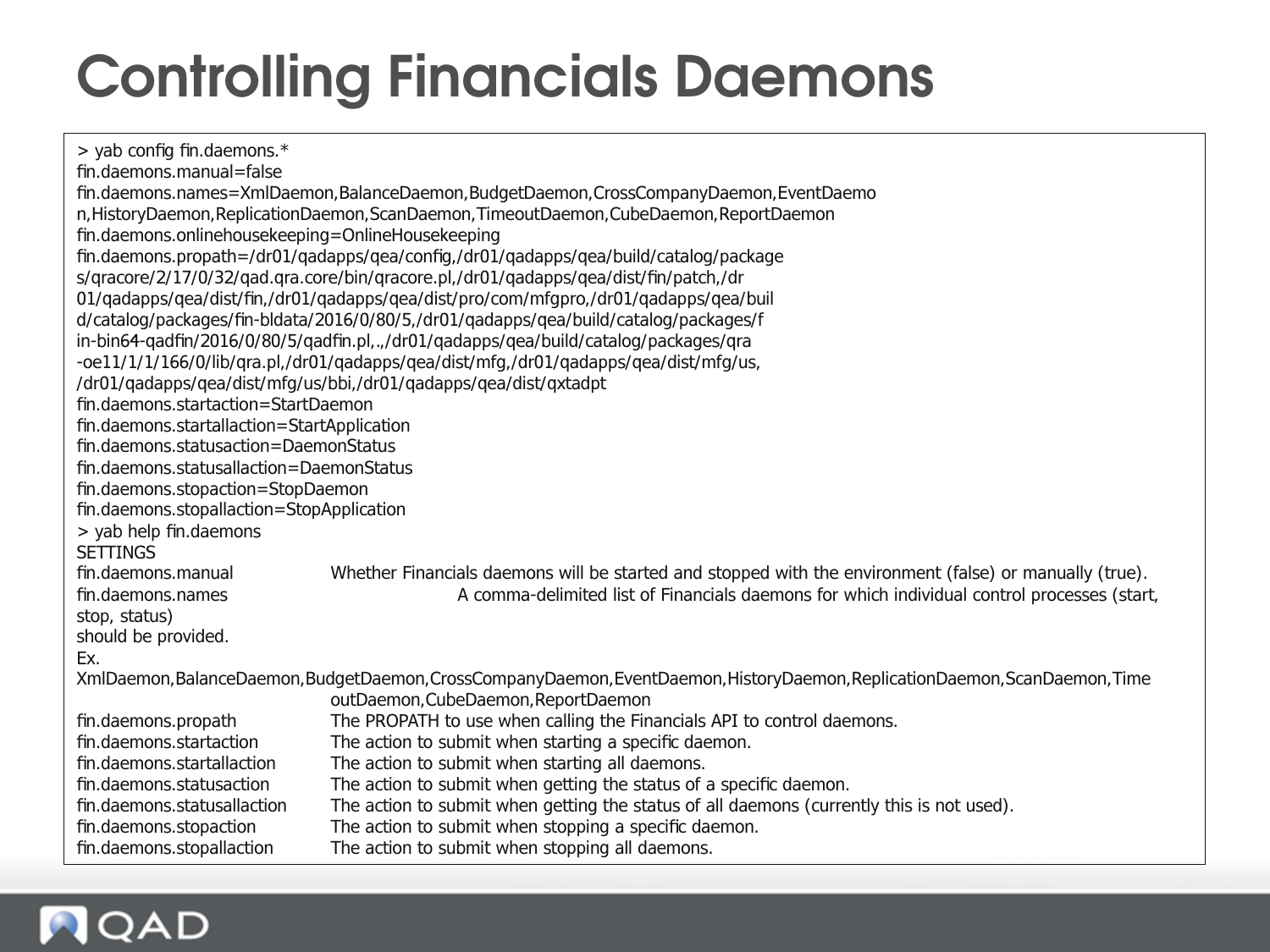

# Controlling Financials Daemons
> yab config fin.daemons.*
fin.daemons.manual=false
fin.daemons.names=XmlDaemon,BalanceDaemon,BudgetDaemon,CrossCompanyDaemon,EventDaemo
n,HistoryDaemon,ReplicationDaemon,ScanDaemon,TimeoutDaemon,CubeDaemon,ReportDaemon
fin.daemons.onlinehousekeeping=OnlineHousekeeping
fin.daemons.propath=/dr01/qadapps/qea/config,/dr01/qadapps/qea/build/catalog/package
s/qracore/2/17/0/32/qad.qra.core/bin/qracore.pl,/dr01/qadapps/qea/dist/fin/patch,/dr
01/qadapps/qea/dist/fin,/dr01/qadapps/qea/dist/pro/com/mfgpro,/dr01/qadapps/qea/buil
d/catalog/packages/fin-bldata/2016/0/80/5,/dr01/qadapps/qea/build/catalog/packages/f
in-bin64-qadfin/2016/0/80/5/qadfin.pl,.,/dr01/qadapps/qea/build/catalog/packages/qra
-oe11/1/1/166/0/lib/qra.pl,/dr01/qadapps/qea/dist/mfg,/dr01/qadapps/qea/dist/mfg/us,
/dr01/qadapps/qea/dist/mfg/us/bbi,/dr01/qadapps/qea/dist/qxtadpt
fin.daemons.startaction=StartDaemon
fin.daemons.startallaction=StartApplication
fin.daemons.statusaction=DaemonStatus
fin.daemons.statusallaction=DaemonStatus
fin.daemons.stopaction=StopDaemon
fin.daemons.stopallaction=StopApplication
> yab help fin.daemons
SETTINGS
fin.daemons.manual 	Whether Financials daemons will be started and stopped with the environment (false) or manually (true).
fin.daemons.names 		A comma-delimited list of Financials daemons for which individual control processes (start, stop, status)
should be provided.
Ex.
XmlDaemon,BalanceDaemon,BudgetDaemon,CrossCompanyDaemon,EventDaemon,HistoryDaemon,ReplicationDaemon,ScanDaemon,Time
		outDaemon,CubeDaemon,ReportDaemon
fin.daemons.propath 	The PROPATH to use when calling the Financials API to control daemons.
fin.daemons.startaction 	The action to submit when starting a specific daemon.
fin.daemons.startallaction 	The action to submit when starting all daemons.
fin.daemons.statusaction 	The action to submit when getting the status of a specific daemon.
fin.daemons.statusallaction 	The action to submit when getting the status of all daemons (currently this is not used).
fin.daemons.stopaction 	The action to submit when stopping a specific daemon.
fin.daemons.stopallaction 	The action to submit when stopping all daemons.